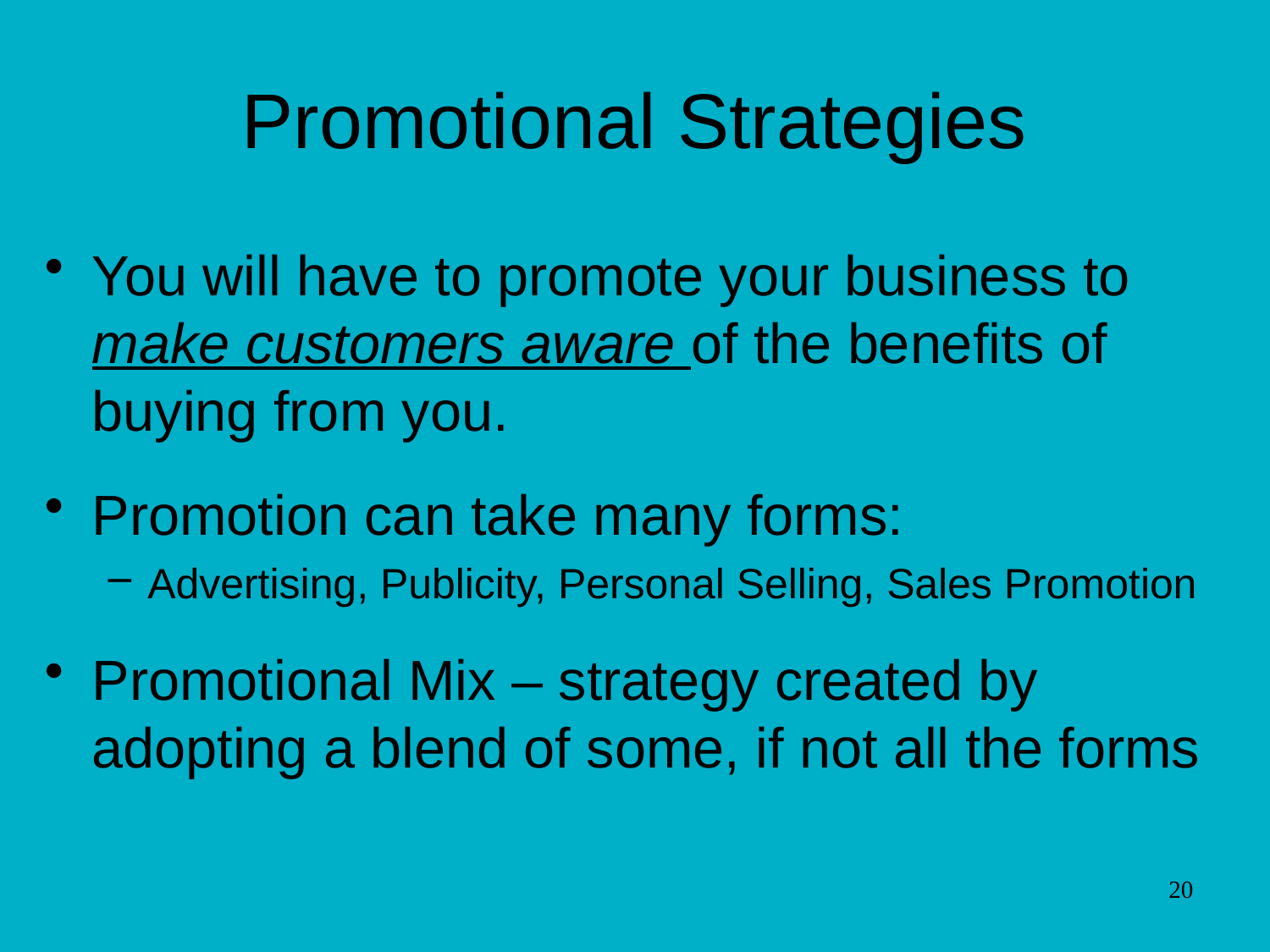

# Promotional Strategies
You will have to promote your business to make customers aware of the benefits of buying from you.
Promotion can take many forms:
Advertising, Publicity, Personal Selling, Sales Promotion
Promotional Mix – strategy created by adopting a blend of some, if not all the forms
20